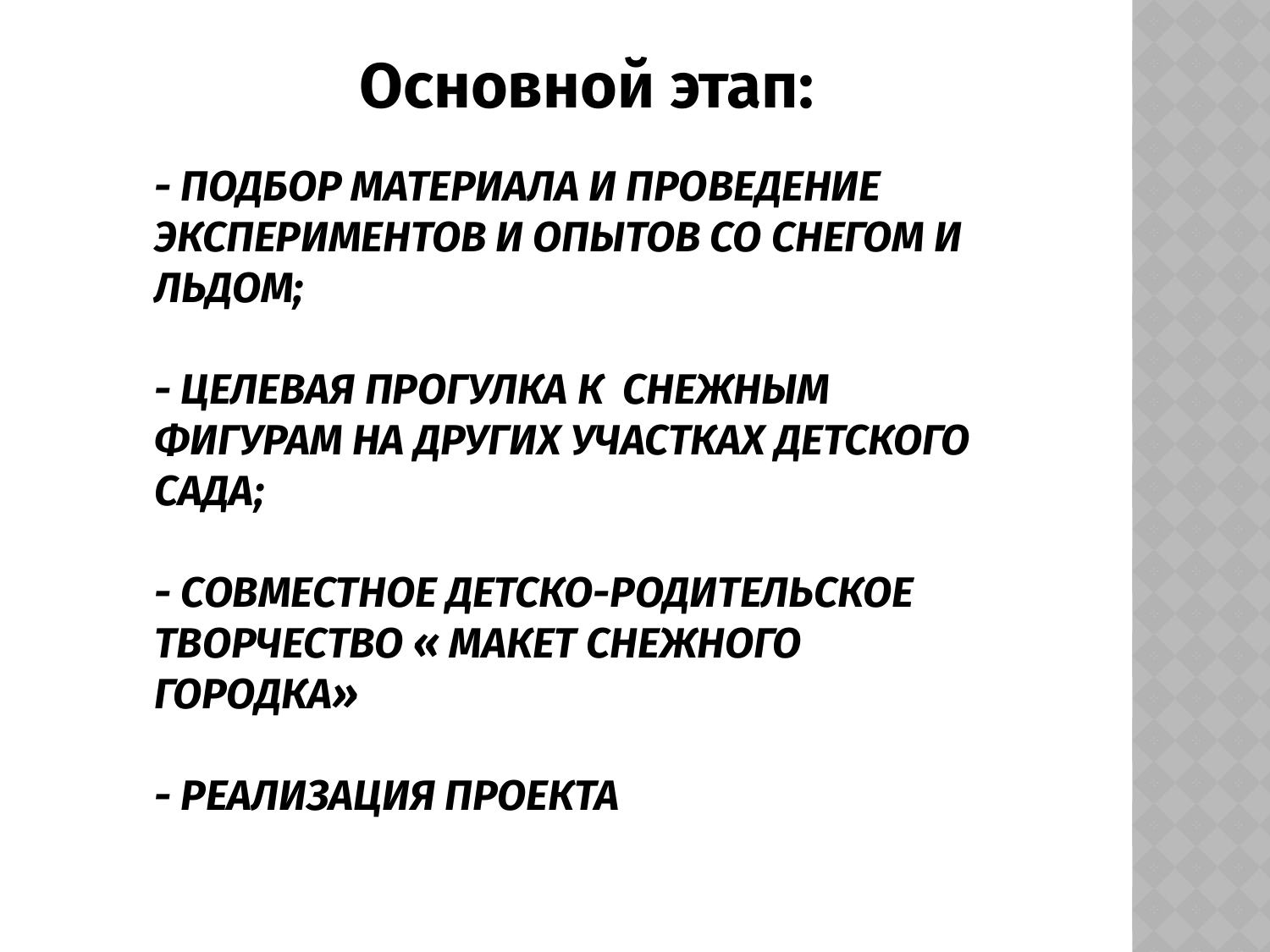

Основной этап:

# - Подбор материала и проведение  экспериментов и опытов со снегом и льдом; - Целевая прогулка к  снежным фигурам на других участках детского сада; - Совместное детско-родительское творчество « Макет снежного городка» - Реализация проекта